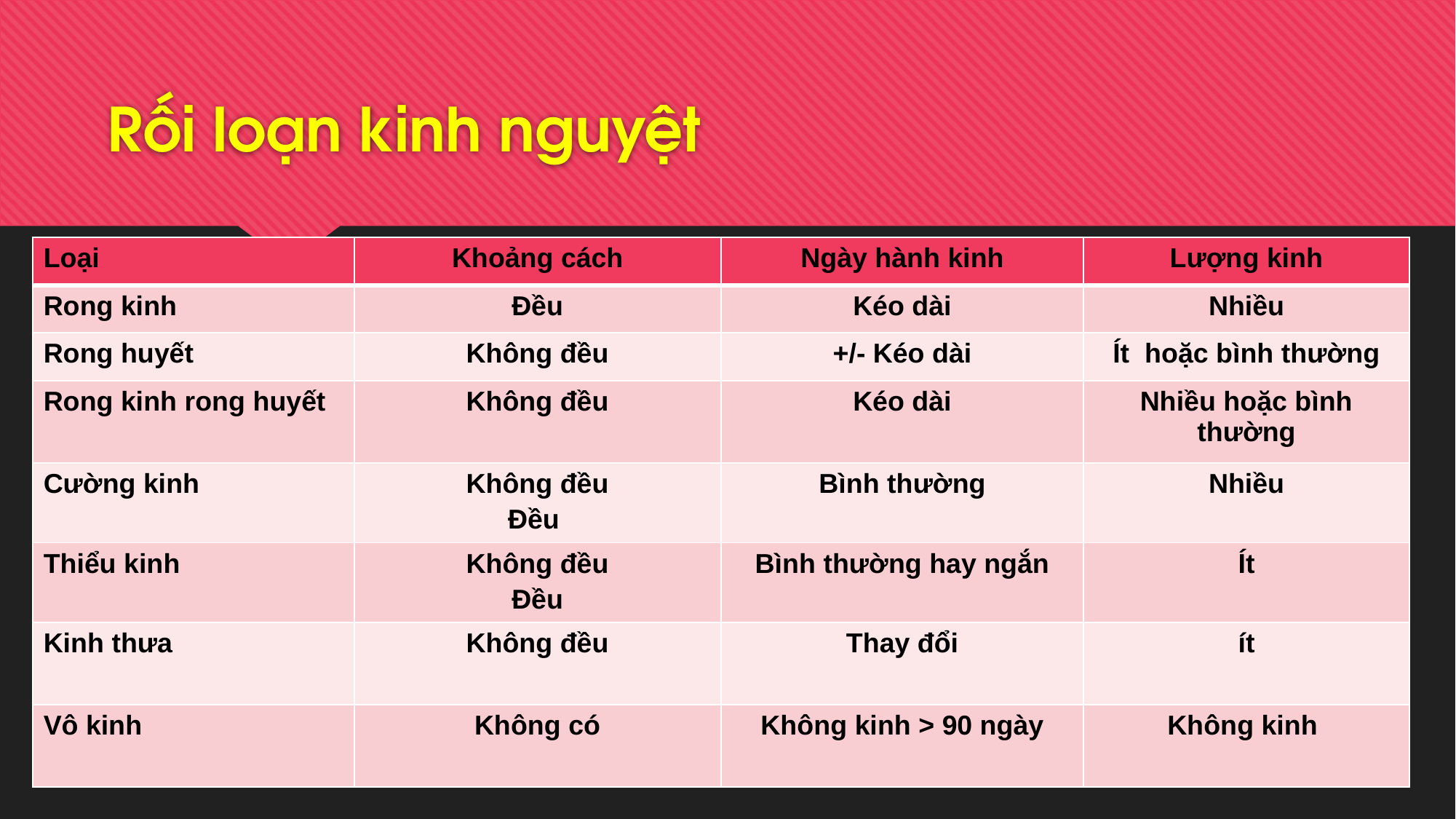

# Rối loạn kinh nguyệt
| Loại | Khoảng cách | Ngày hành kinh | Lượng kinh |
| --- | --- | --- | --- |
| Rong kinh | Đều | Kéo dài | Nhiều |
| Rong huyết | Không đều | +/- Kéo dài | Ít hoặc bình thường |
| Rong kinh rong huyết | Không đều | Kéo dài | Nhiều hoặc bình thường |
| Cường kinh | Không đều Đều | Bình thường | Nhiều |
| Thiểu kinh | Không đều Đều | Bình thường hay ngắn | Ít |
| Kinh thưa | Không đều | Thay đổi | ít |
| Vô kinh | Không có | Không kinh > 90 ngày | Không kinh |